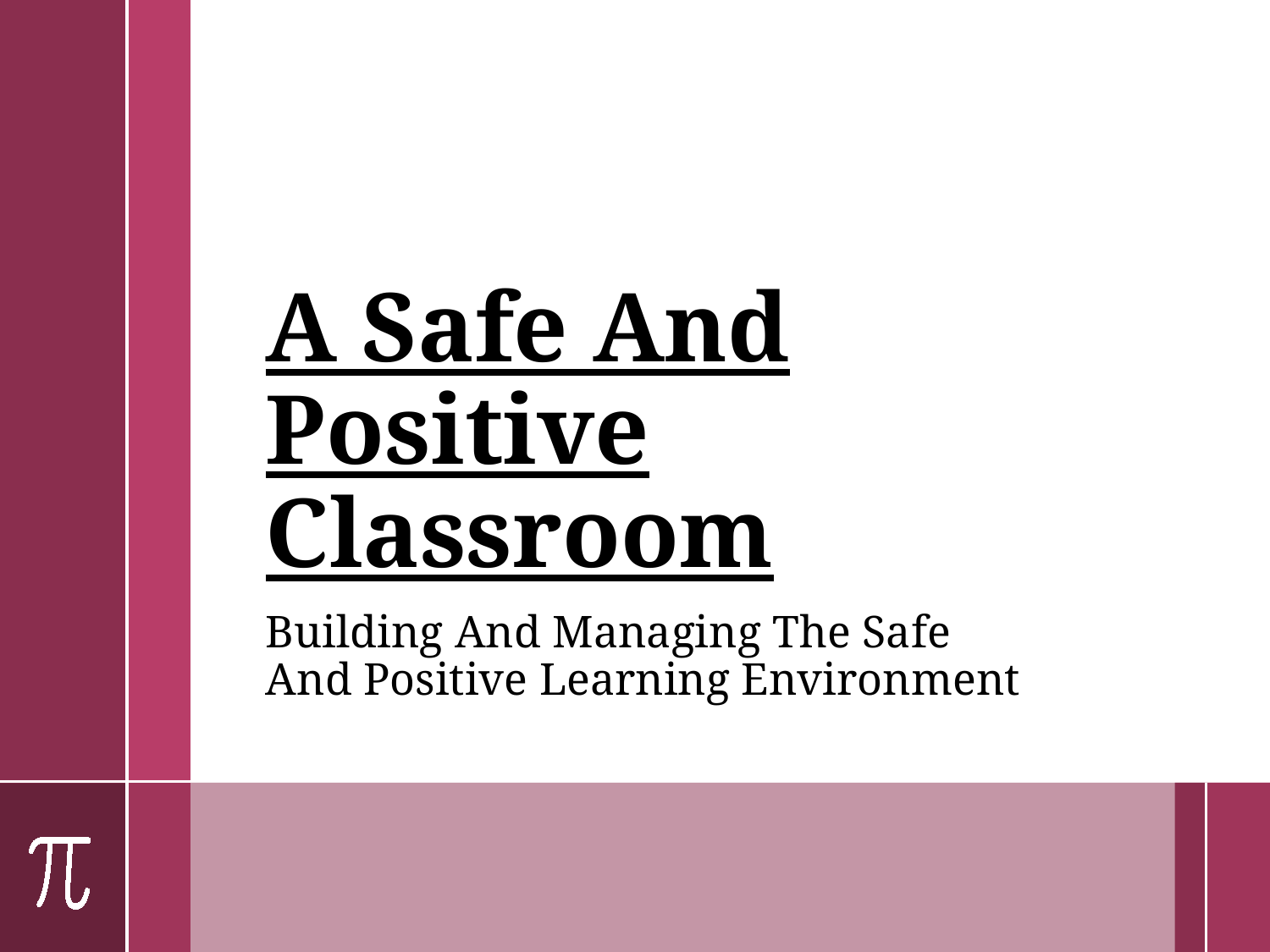

# A Safe And Positive Classroom
Building And Managing The Safe And Positive Learning Environment